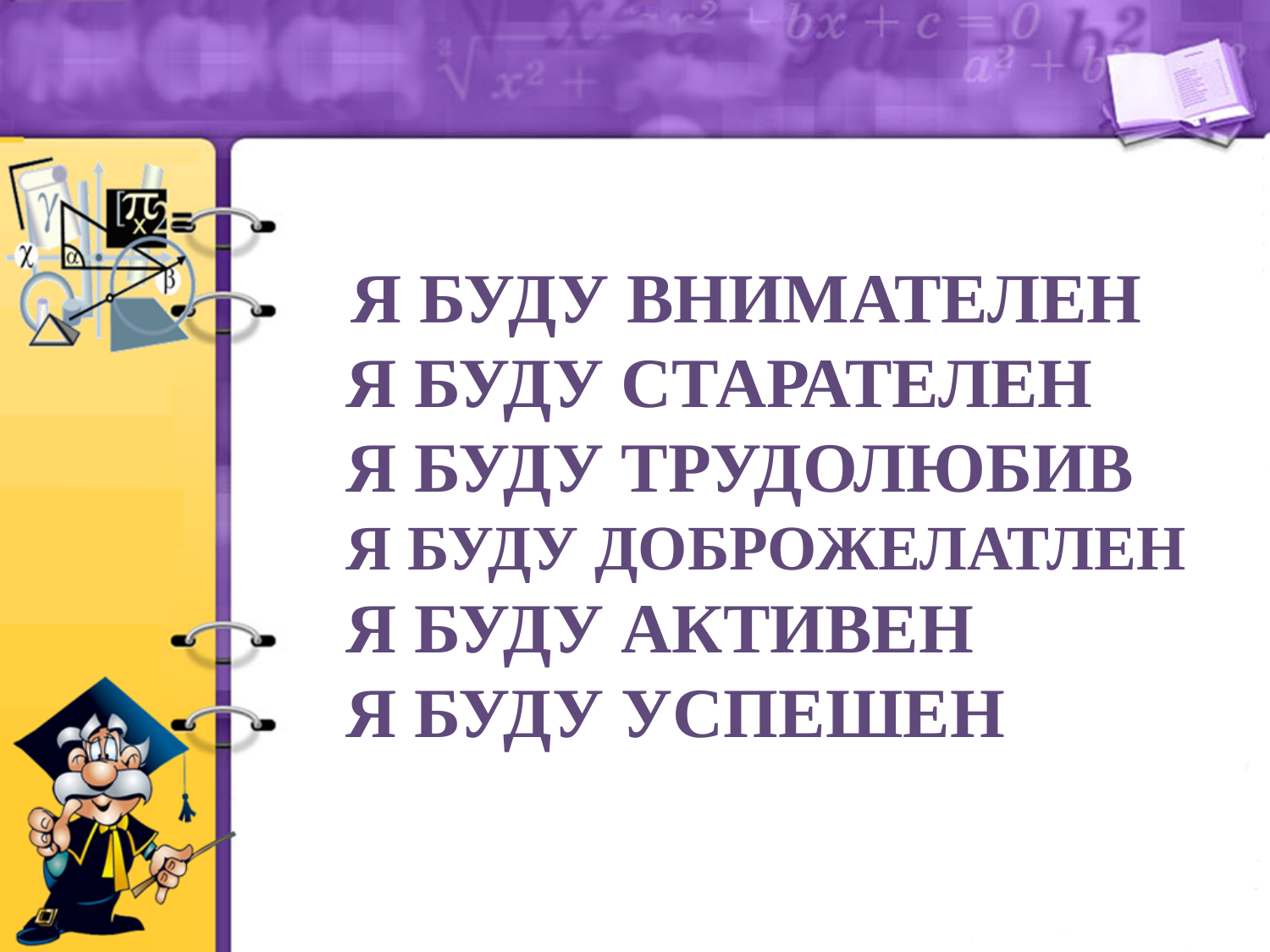

#
   Я БУДУ ВНИМАТЕЛЕН
Я БУДУ СТАРАТЕЛЕН
Я БУДУ ТРУДОЛЮБИВ
Я БУДУ ДОБРОЖЕЛАТЛЕН
Я БУДУ АКТИВЕН
Я БУДУ УСПЕШЕН